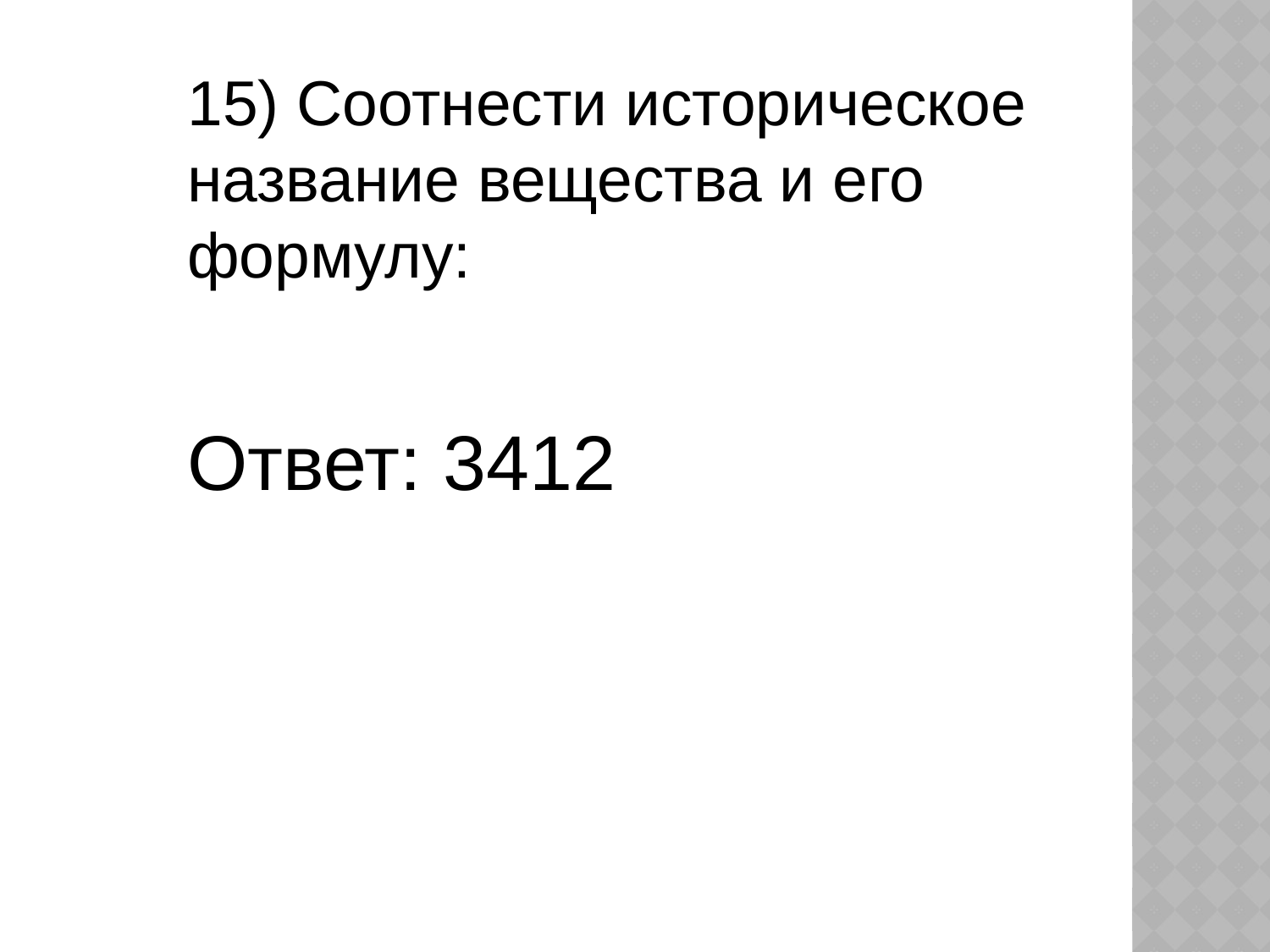

15) Соотнести историческое название вещества и его формулу:
Ответ: 3412